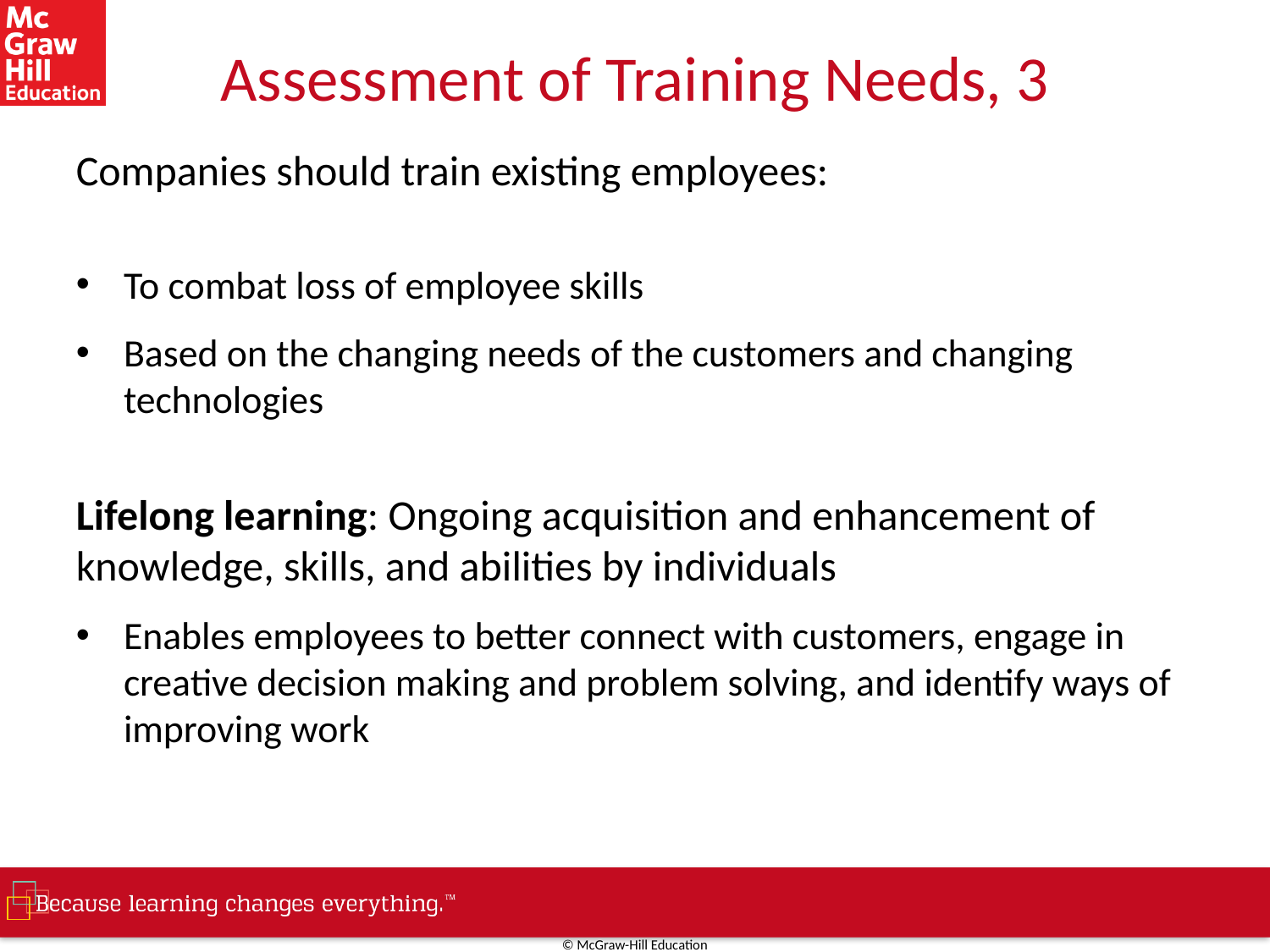

# Assessment of Training Needs, 3
Companies should train existing employees:

To combat loss of employee skills
Based on the changing needs of the customers and changing technologies

Lifelong learning: Ongoing acquisition and enhancement of knowledge, skills, and abilities by individuals
Enables employees to better connect with customers, engage in creative decision making and problem solving, and identify ways of improving work